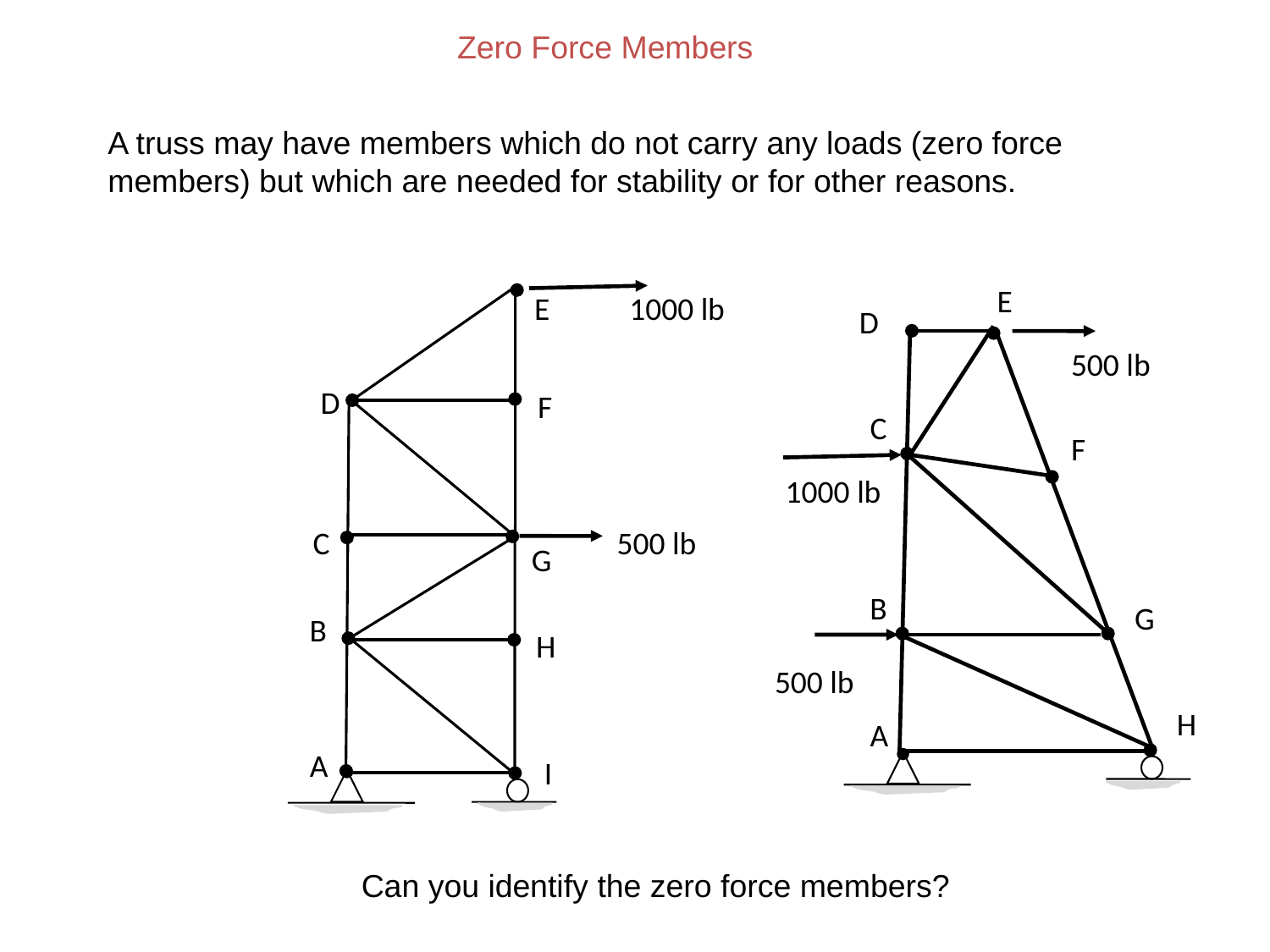

Zero Force Members
A truss may have members which do not carry any loads (zero force members) but which are needed for stability or for other reasons.

E
E
1000 lb

D

500 lb
D
F

C
F

1000 lb

500 lb
C

G

B

G

B
H

500 lb
H
A
A

I

Can you identify the zero force members?